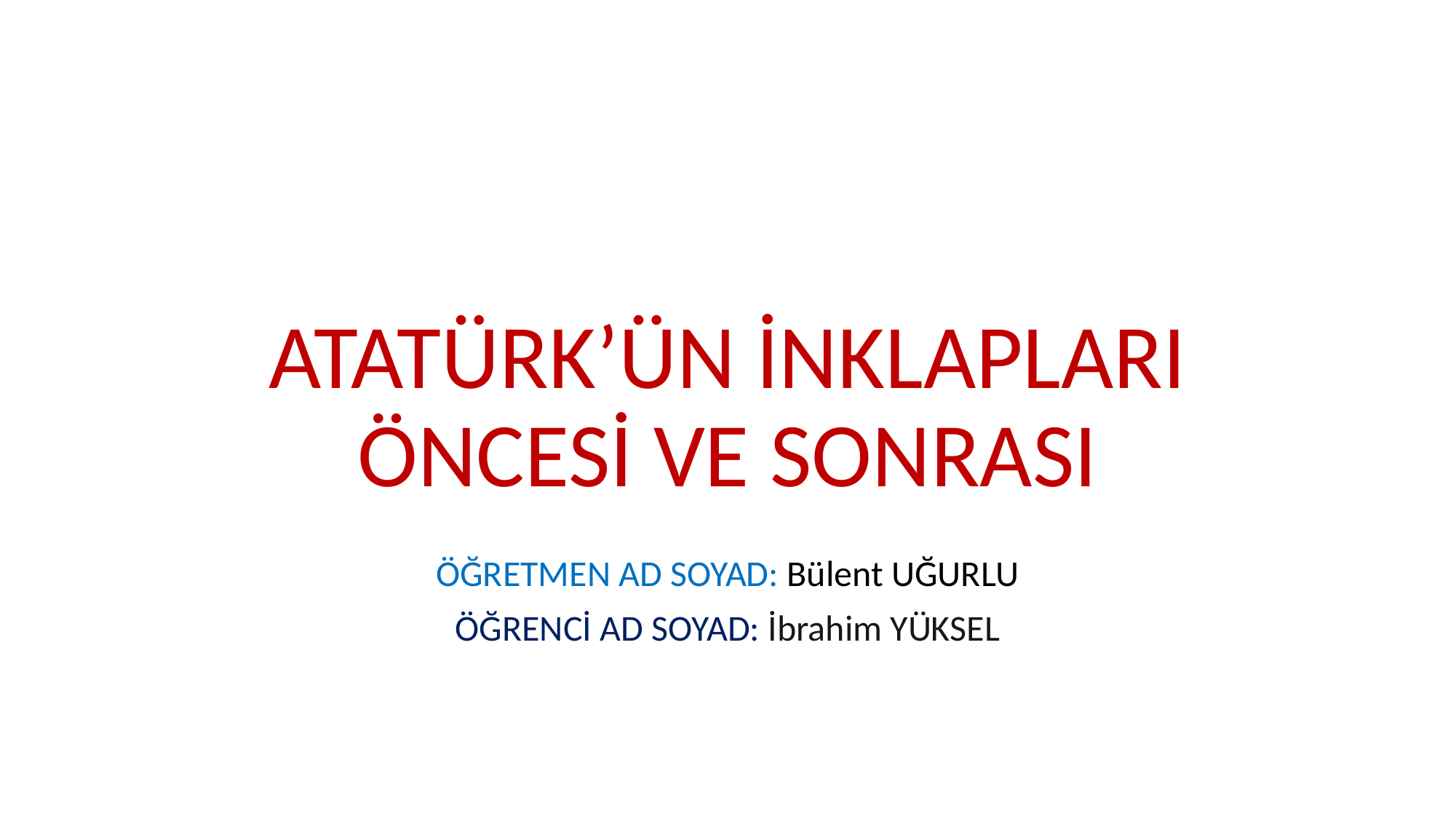

# ATATÜRK’ÜN İNKLAPLARI ÖNCESİ VE SONRASI
ÖĞRETMEN AD SOYAD: Bülent UĞURLU
ÖĞRENCİ AD SOYAD: İbrahim YÜKSEL